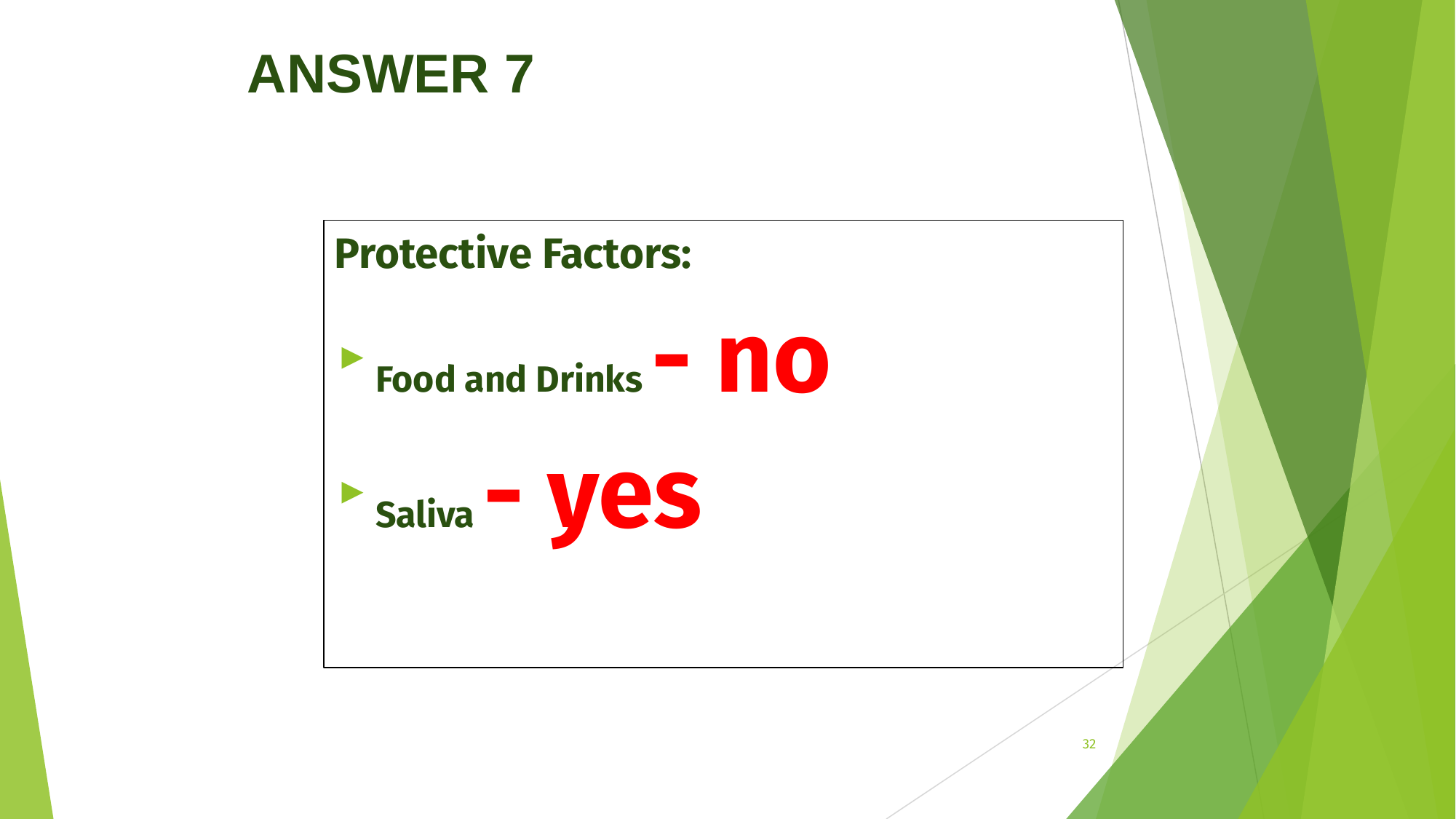

# ANSWER 7
Protective Factors:
Food and Drinks - no
Saliva - yes

32